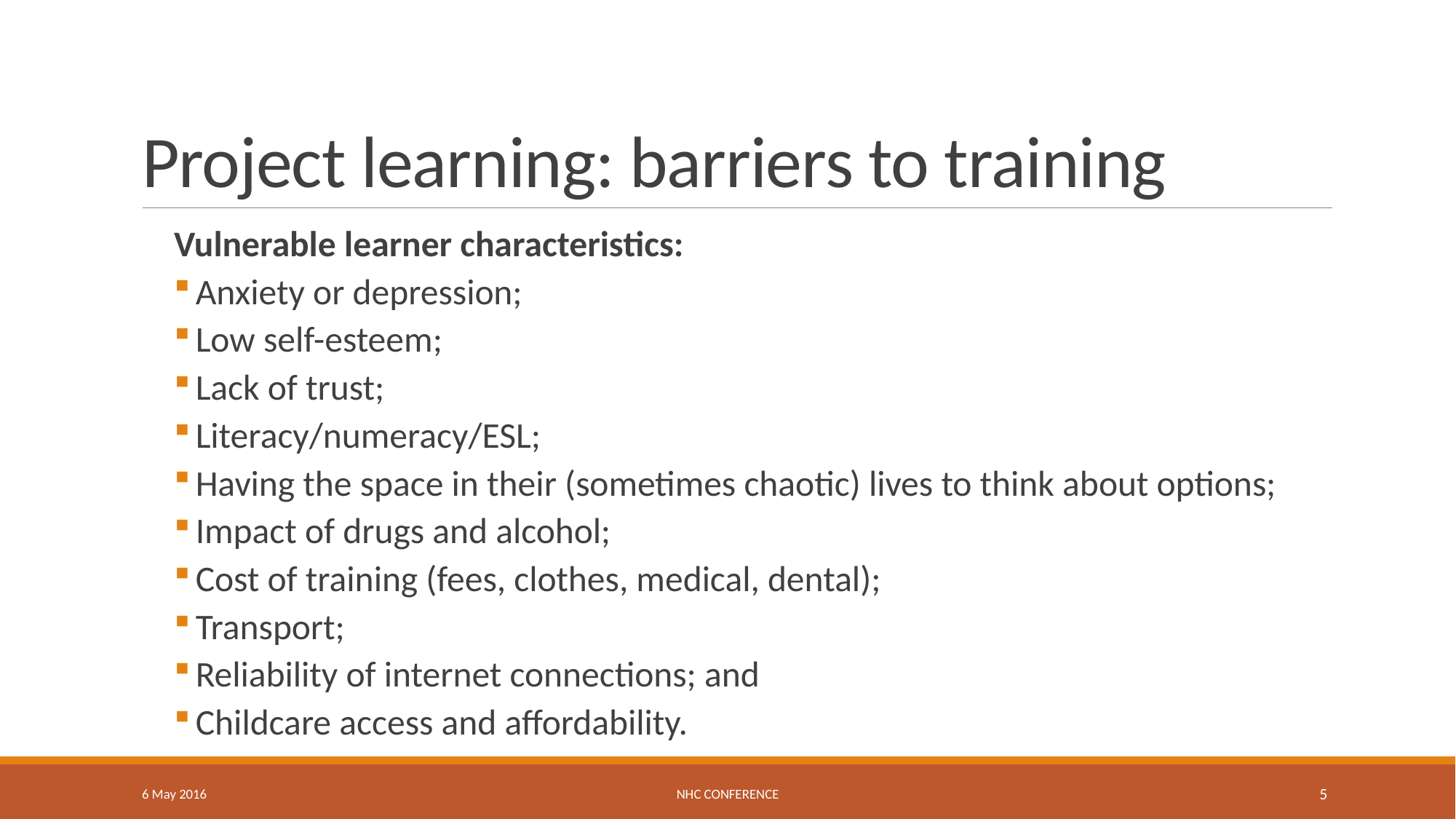

# Project learning: barriers to training
Vulnerable learner characteristics:
Anxiety or depression;
Low self-esteem;
Lack of trust;
Literacy/numeracy/ESL;
Having the space in their (sometimes chaotic) lives to think about options;
Impact of drugs and alcohol;
Cost of training (fees, clothes, medical, dental);
Transport;
Reliability of internet connections; and
Childcare access and affordability.

6 May 2016
NHC Conference
5